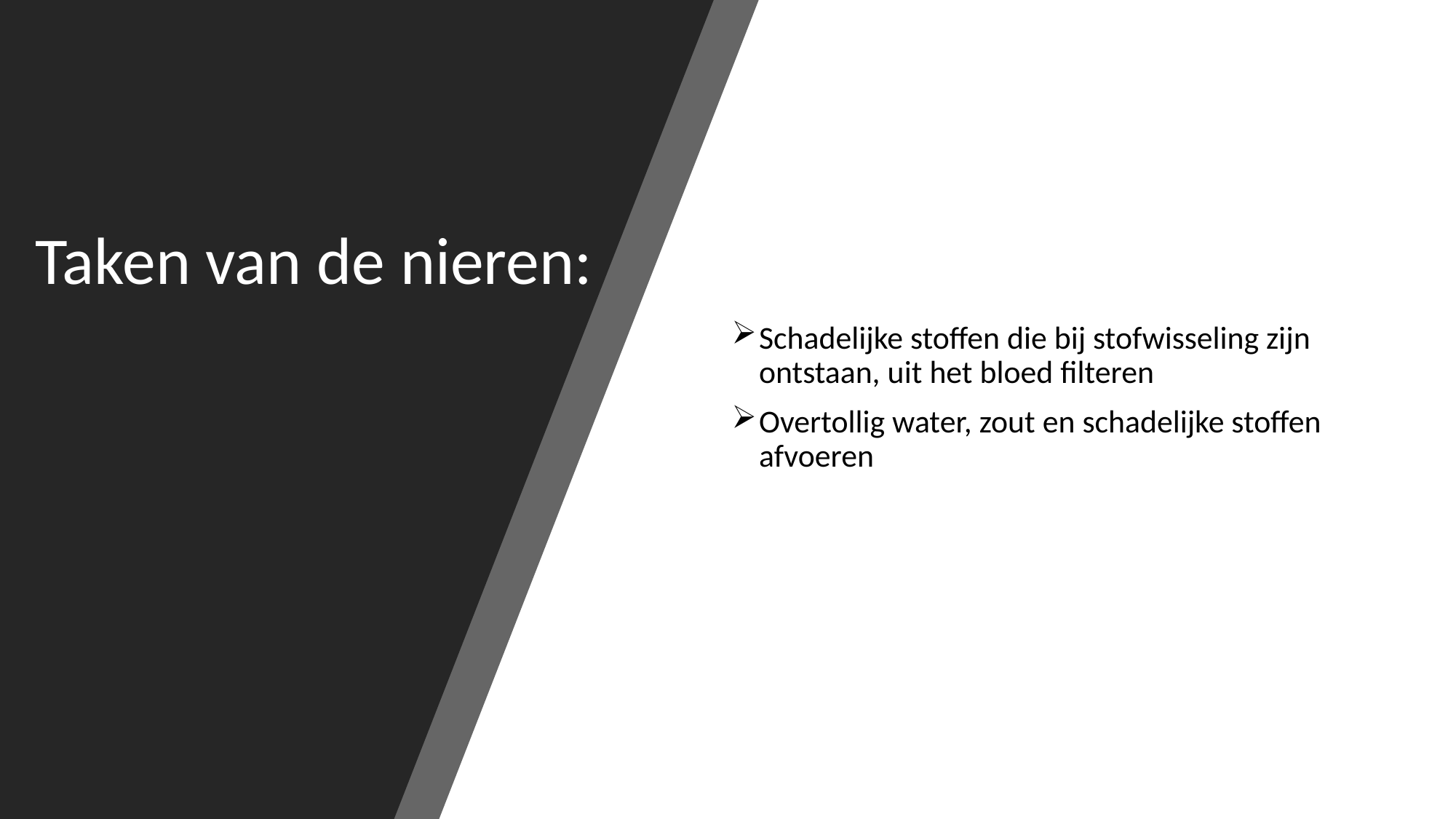

# Taken van de nieren:
Schadelijke stoffen die bij stofwisseling zijn ontstaan, uit het bloed filteren
Overtollig water, zout en schadelijke stoffen afvoeren